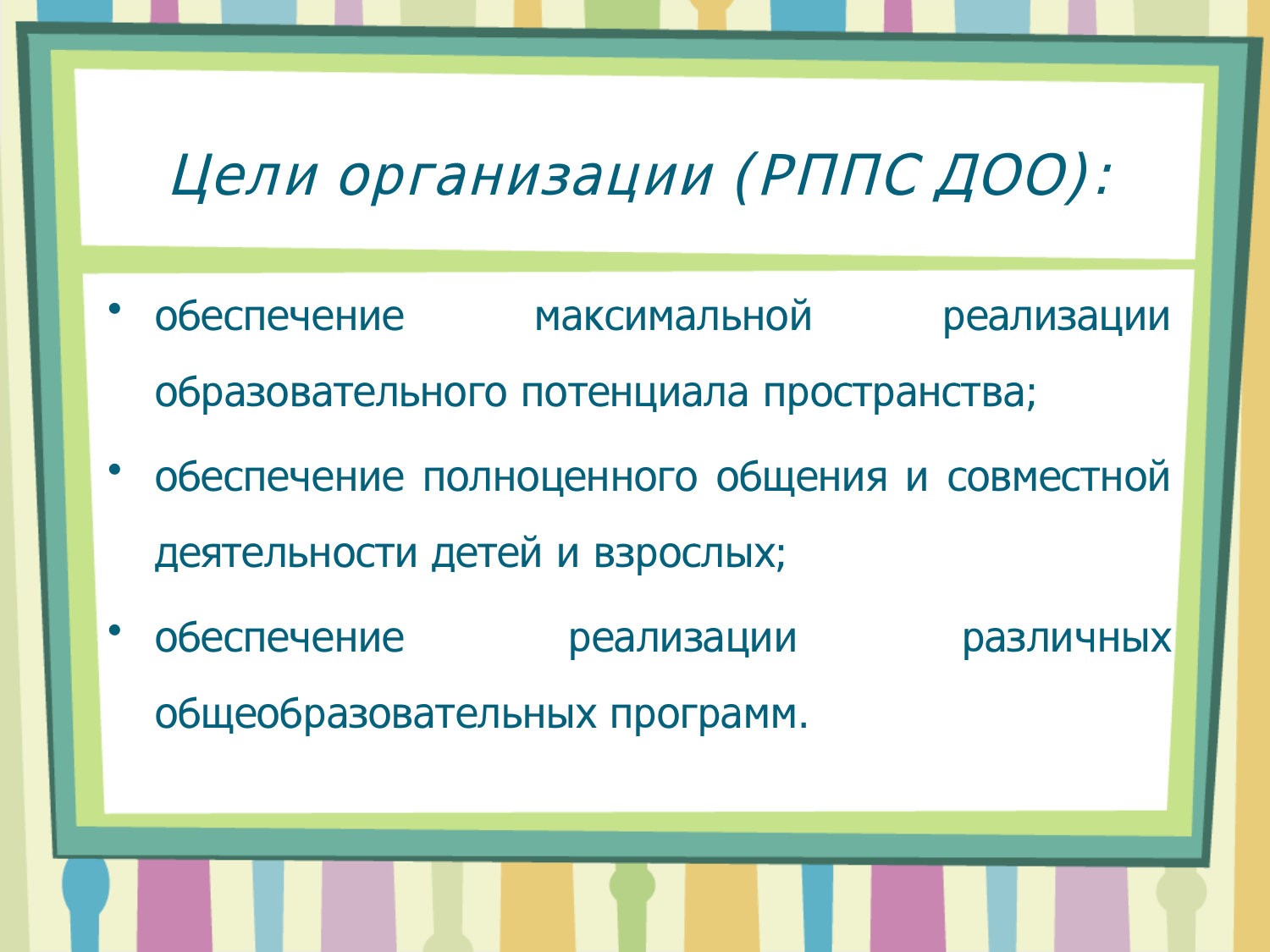

# Цели организации (РППС ДОО):
обеспечение максимальной реализации образовательного потенциала пространства;
обеспечение полноценного общения и совместной деятельности детей и взрослых;
обеспечение реализации различных общеобразовательных программ.